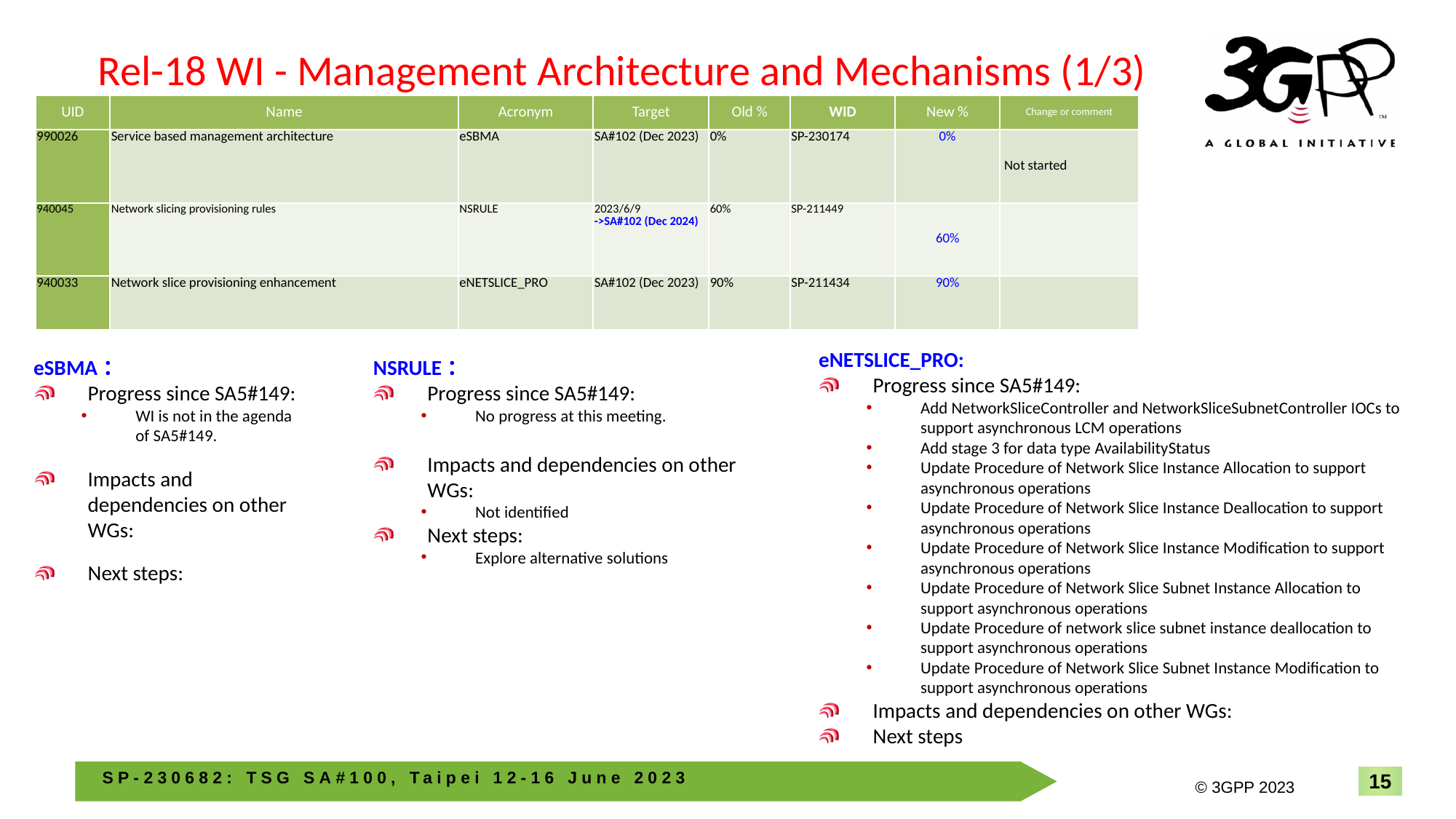

# Rel-18 WI - Management Architecture and Mechanisms (1/3)
| UID | Name | Acronym | Target | Old % | WID | New % | Change or comment |
| --- | --- | --- | --- | --- | --- | --- | --- |
| 990026 | Service based management architecture | eSBMA | SA#102 (Dec 2023) | 0% | SP-230174 | 0% | Not started |
| 940045 | Network slicing provisioning rules | NSRULE | 2023/6/9 ->SA#102 (Dec 2024) | 60% | SP-211449 | 60% |  |
| 940033 | Network slice provisioning enhancement | eNETSLICE\_PRO | SA#102 (Dec 2023) | 90% | SP-211434 | 90% |  |
eNETSLICE_PRO:
Progress since SA5#149:
Add NetworkSliceController and NetworkSliceSubnetController IOCs to support asynchronous LCM operations
Add stage 3 for data type AvailabilityStatus
Update Procedure of Network Slice Instance Allocation to support asynchronous operations
Update Procedure of Network Slice Instance Deallocation to support asynchronous operations
Update Procedure of Network Slice Instance Modification to support asynchronous operations
Update Procedure of Network Slice Subnet Instance Allocation to support asynchronous operations
Update Procedure of network slice subnet instance deallocation to support asynchronous operations
Update Procedure of Network Slice Subnet Instance Modification to support asynchronous operations
Impacts and dependencies on other WGs:
Next steps
eSBMA：
Progress since SA5#149:
WI is not in the agenda of SA5#149.

Impacts and dependencies on other WGs:

Next steps:
NSRULE：
Progress since SA5#149:
No progress at this meeting.

Impacts and dependencies on other WGs:
Not identified
Next steps:
Explore alternative solutions